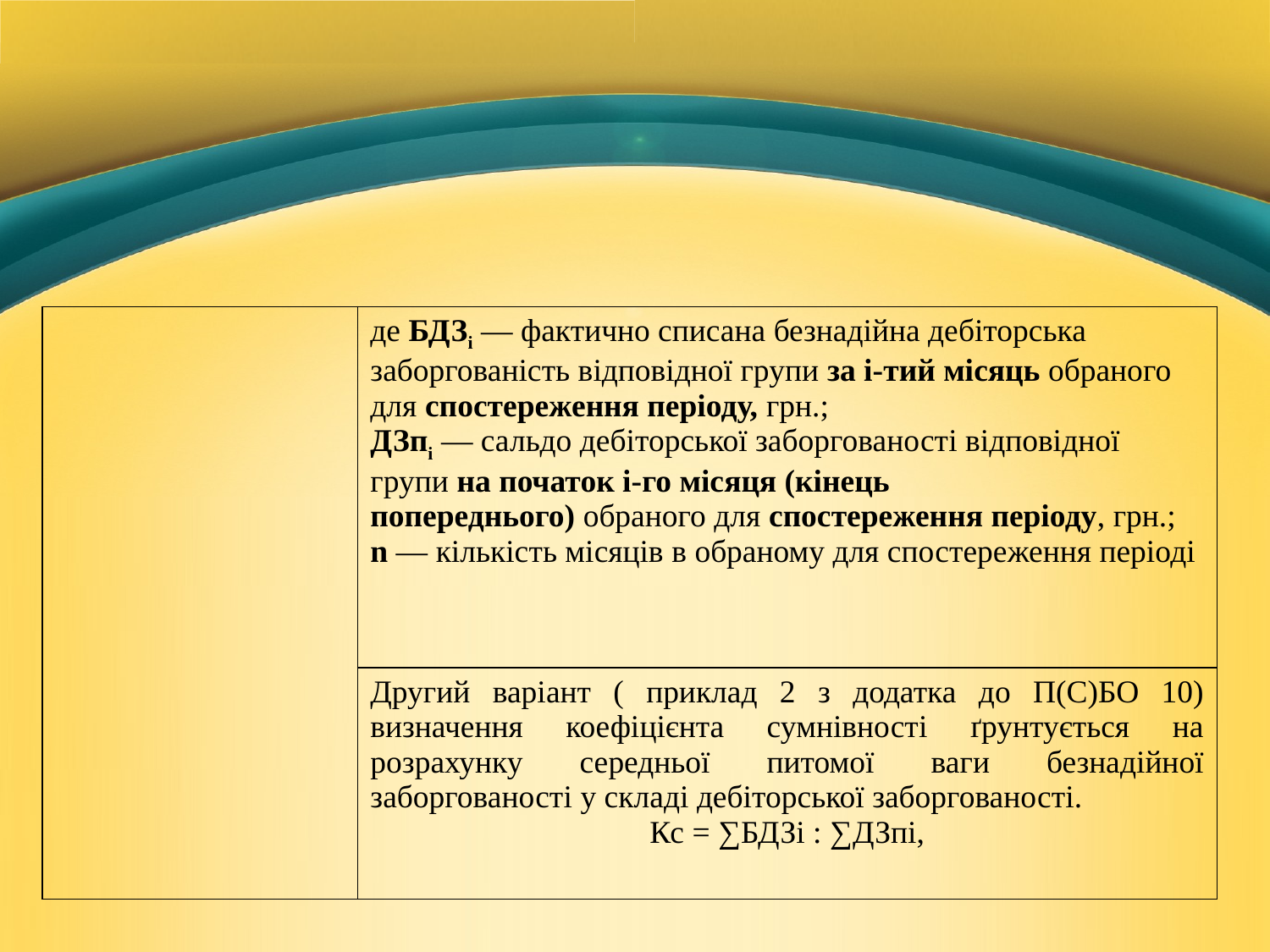

#
|  | де БДЗі — фактично списана безнадійна дебіторська заборгованість відповідної групи за i-тий місяць обраного для спостереження періоду, грн.; ДЗпі — сальдо дебіторської заборгованості відповідної групи на початок i-го місяця (кінець попереднього) обраного для спостереження періоду, грн.; n — кількість місяців в обраному для спостереження періоді |
| --- | --- |
|  | Другий варіант ( приклад 2 з додатка до П(С)БО 10) визначення коефіцієнта сумнівності ґрунтується на розрахунку середньої питомої ваги безнадійної заборгованості у складі дебіторської заборгованості. Кс = ∑БДЗі : ∑ДЗпі, |